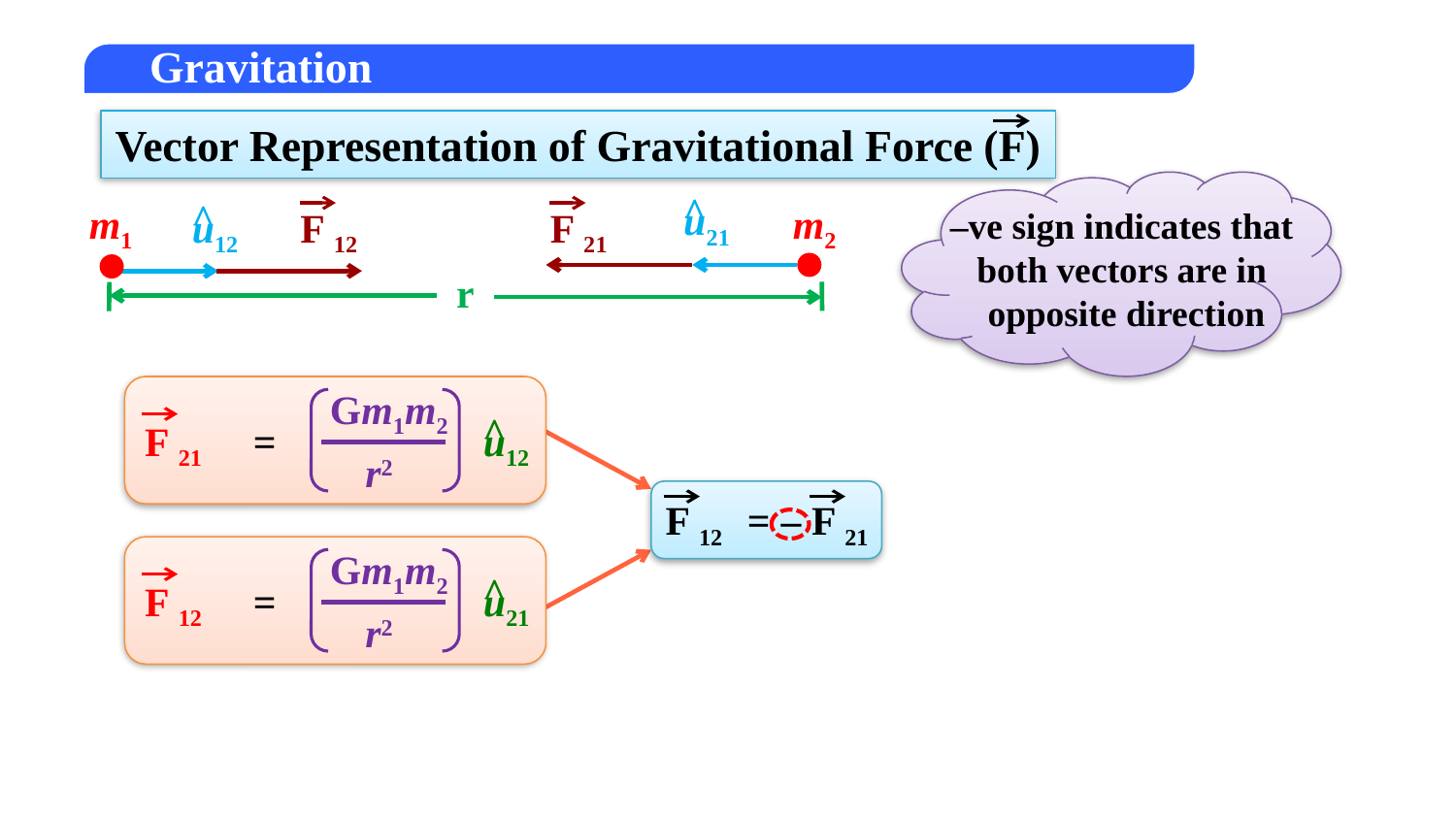

Vector Representation of Gravitational Force (F)

–ve sign indicates that
both vectors are in
opposite direction
^
u21
^
u12
m1
m2
F 12
F 21

r

Gm1m2

r2
^
u12
F 21
=

F 12
=
– F 21

Gm1m2

r2
^
u21
F 12
=